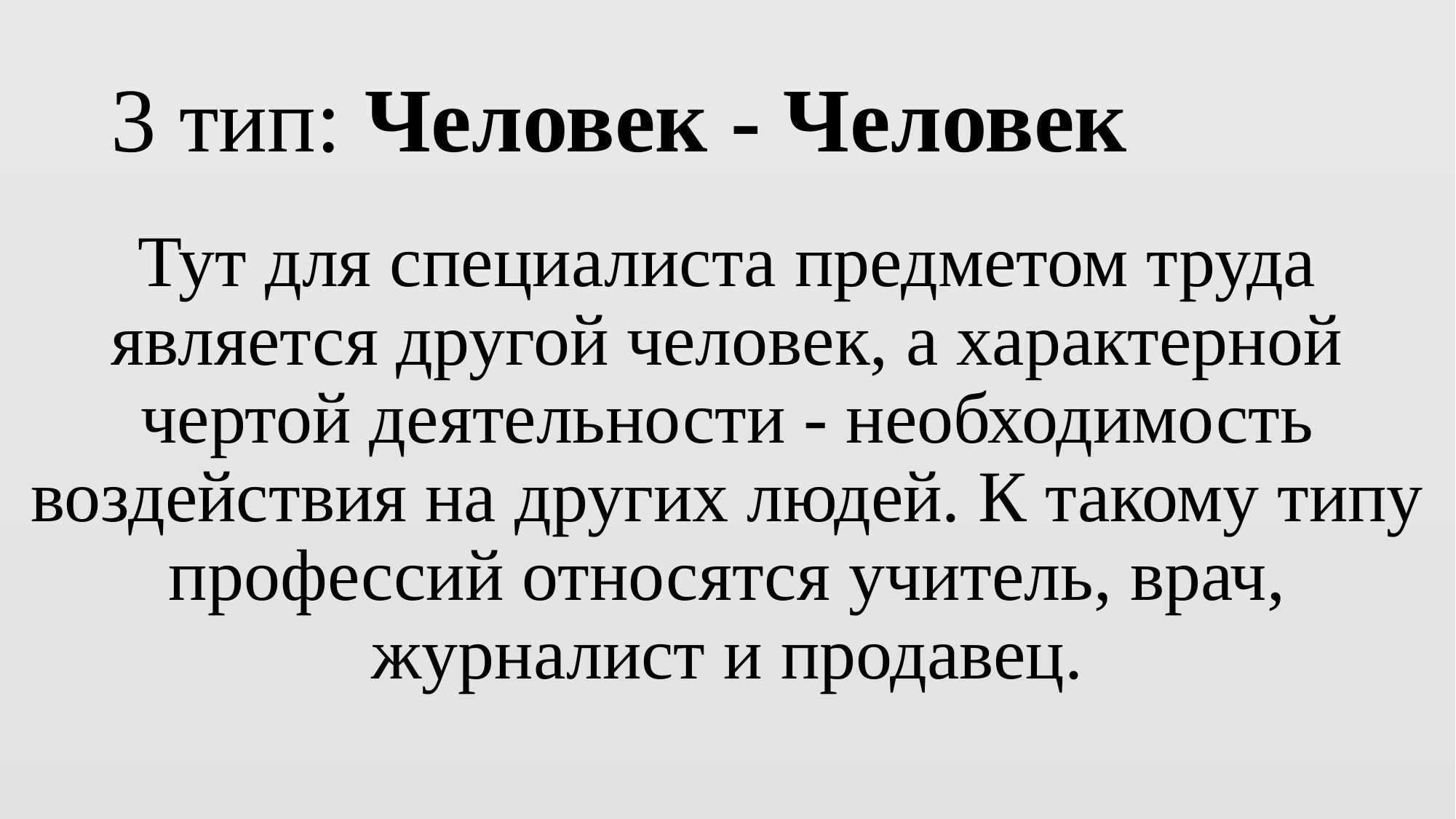

# 3 тип: Человек - Человек
Тут для специалиста предметом труда является другой человек, а характерной чертой деятельности - необходимость воздействия на других людей. К такому типу профессий относятся учитель, врач, журналист и продавец.